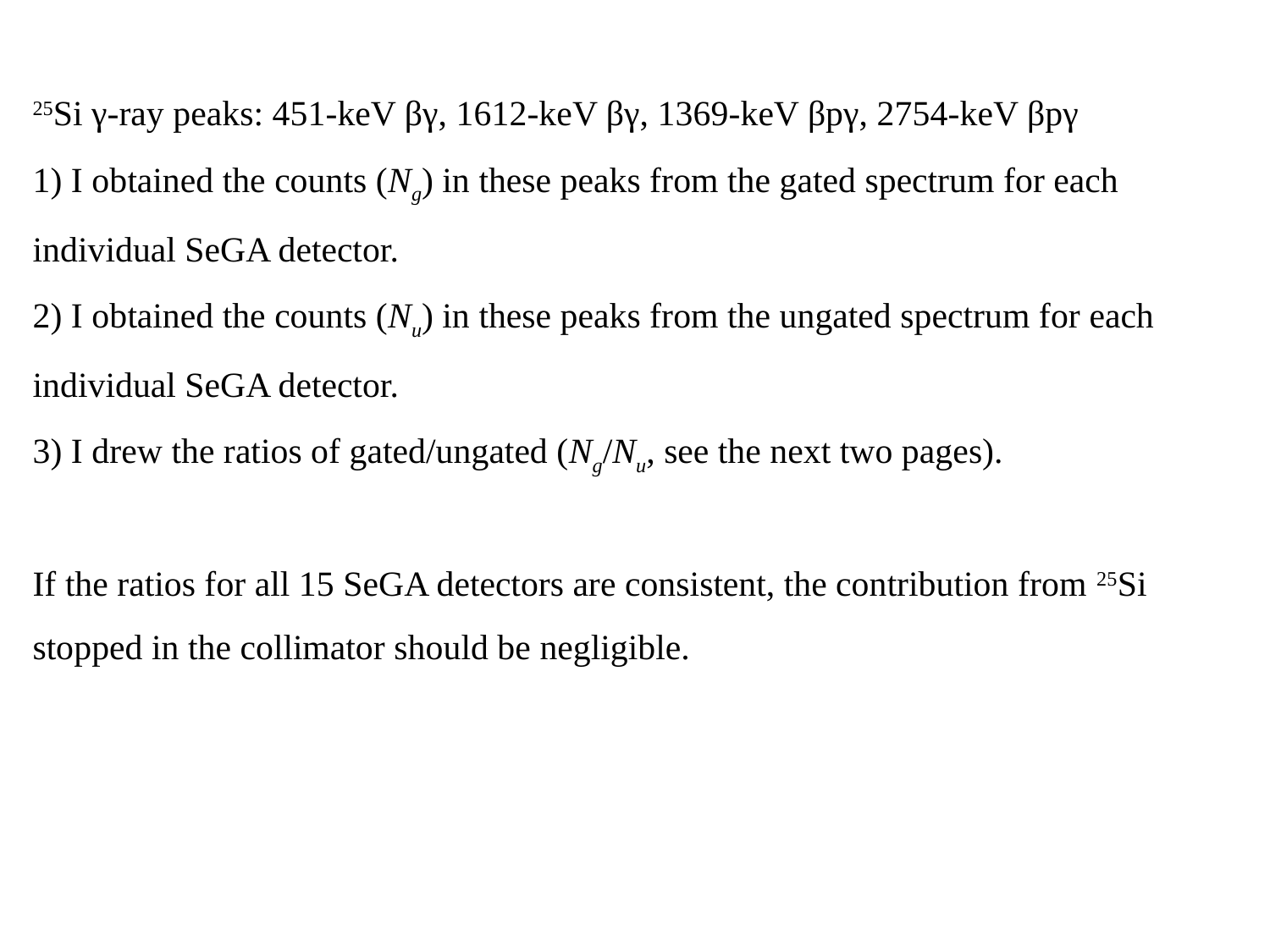

25Si γ-ray peaks: 451-keV βγ, 1612-keV βγ, 1369-keV βpγ, 2754-keV βpγ
1) I obtained the counts (Ng) in these peaks from the gated spectrum for each individual SeGA detector.
2) I obtained the counts (Nu) in these peaks from the ungated spectrum for each individual SeGA detector.
3) I drew the ratios of gated/ungated (Ng/Nu, see the next two pages).

If the ratios for all 15 SeGA detectors are consistent, the contribution from 25Si stopped in the collimator should be negligible.